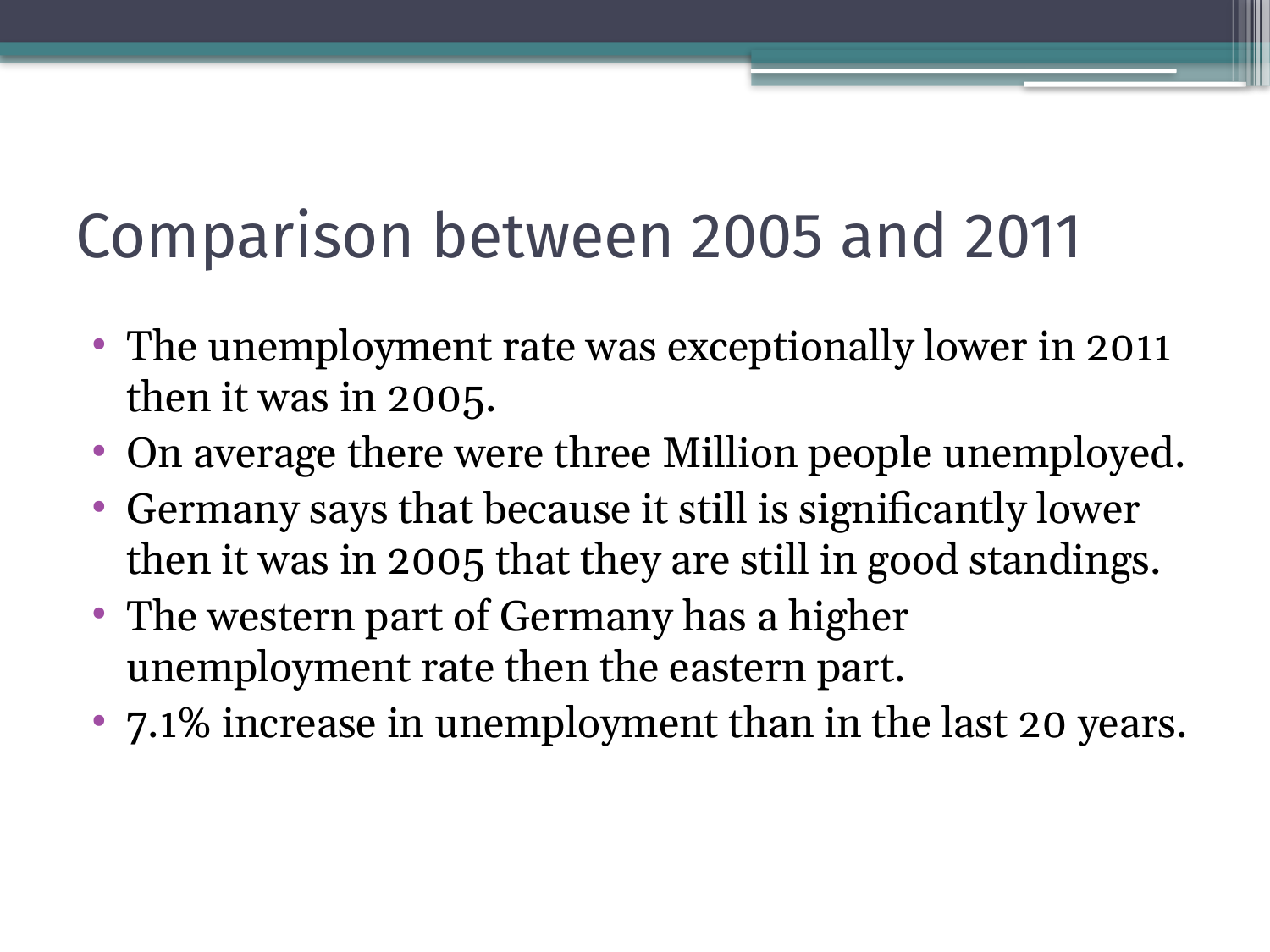

# Comparison between 2005 and 2011
The unemployment rate was exceptionally lower in 2011 then it was in 2005.
On average there were three Million people unemployed.
Germany says that because it still is significantly lower then it was in 2005 that they are still in good standings.
The western part of Germany has a higher unemployment rate then the eastern part.
7.1% increase in unemployment than in the last 20 years.